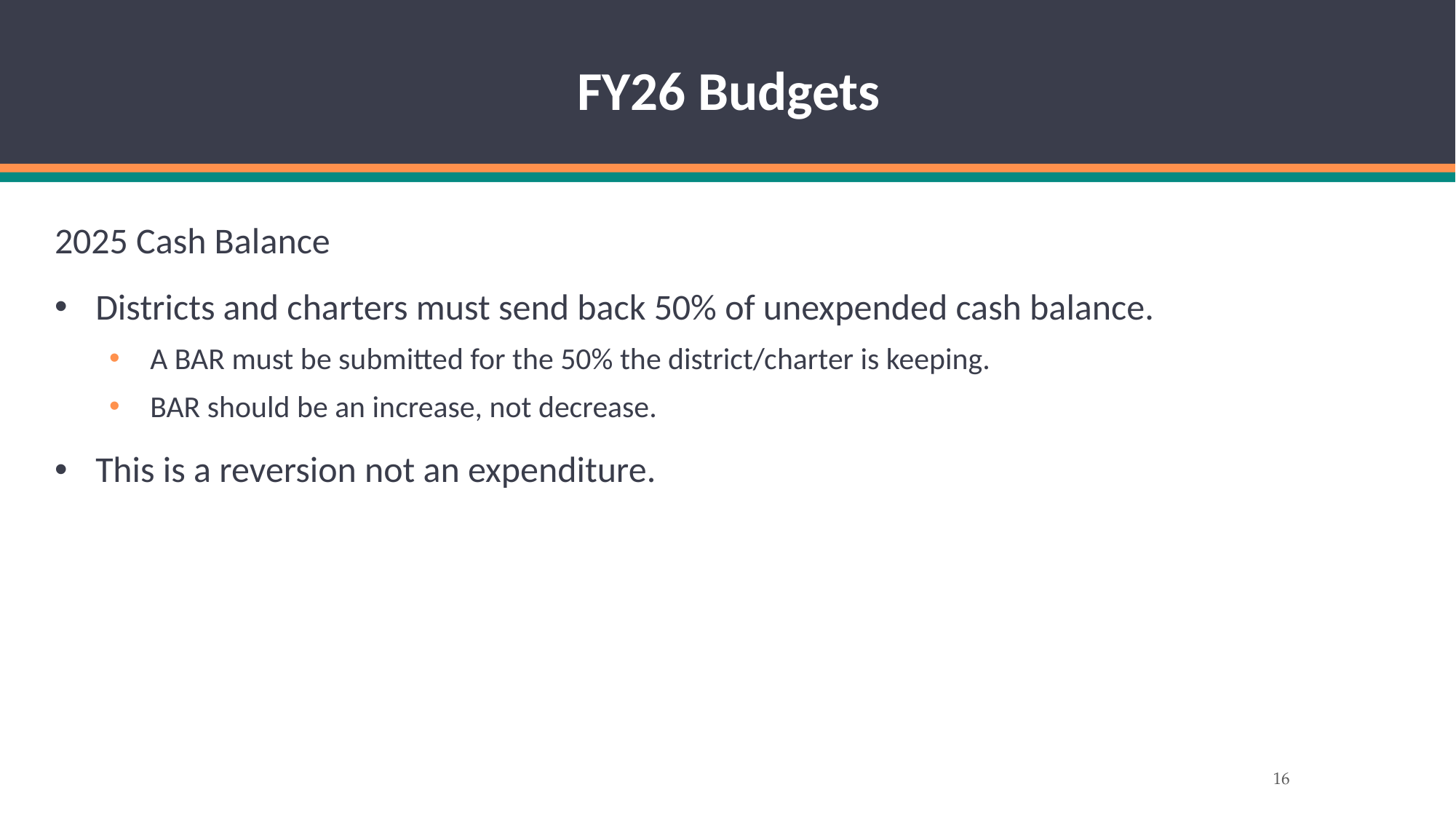

# FY26 Budgets
2025 Cash Balance
Districts and charters must send back 50% of unexpended cash balance.
A BAR must be submitted for the 50% the district/charter is keeping.
BAR should be an increase, not decrease.
This is a reversion not an expenditure.
16